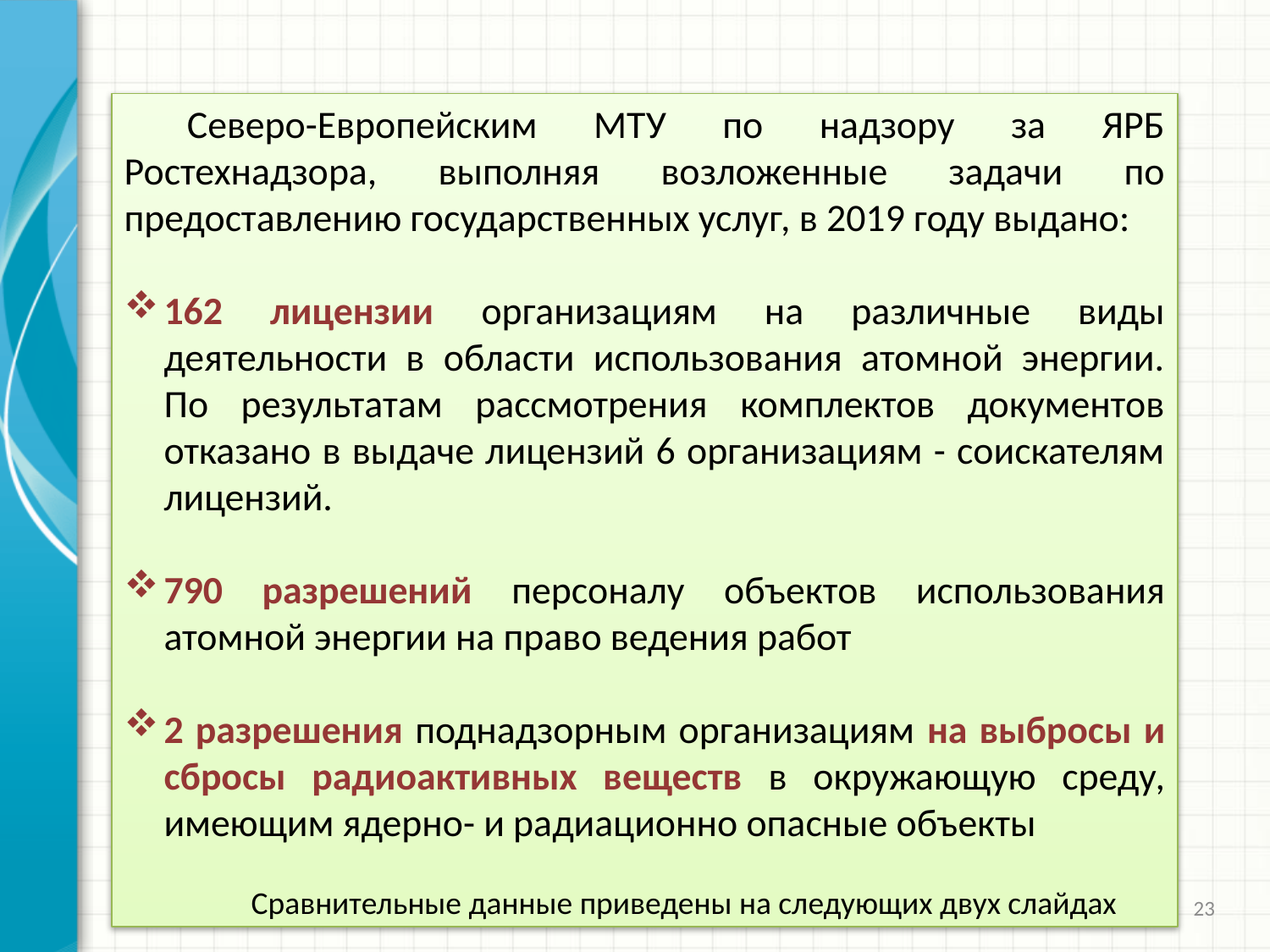

Северо-Европейским МТУ по надзору за ЯРБ Ростехнадзора, выполняя возложенные задачи по предоставлению государственных услуг, в 2019 году выдано:

162 лицензии организациям на различные виды деятельности в области использования атомной энергии. По результатам рассмотрения комплектов документов отказано в выдаче лицензий 6 организациям - соискателям лицензий.

790 разрешений персоналу объектов использования атомной энергии на право ведения работ

2 разрешения поднадзорным организациям на выбросы и сбросы радиоактивных веществ в окружающую среду, имеющим ядерно- и радиационно опасные объекты

	Сравнительные данные приведены на следующих двух слайдах
23